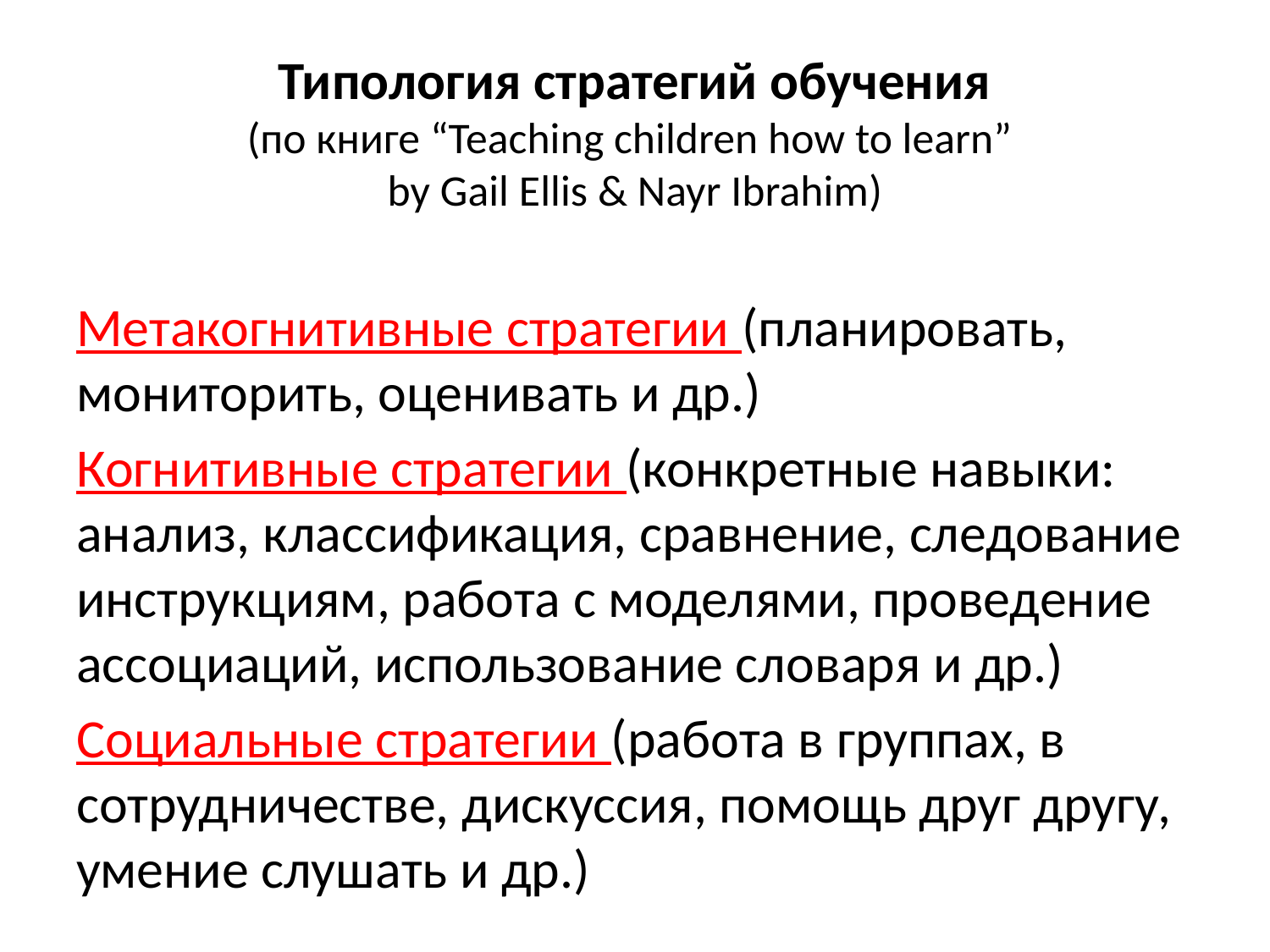

# Типология стратегий обучения (по книге “Teaching children how to learn” by Gail Ellis & Nayr Ibrahim)
Метакогнитивные стратегии (планировать, мониторить, оценивать и др.)
Когнитивные стратегии (конкретные навыки: анализ, классификация, сравнение, следование инструкциям, работа с моделями, проведение ассоциаций, использование словаря и др.)
Социальные стратегии (работа в группах, в сотрудничестве, дискуссия, помощь друг другу, умение слушать и др.)